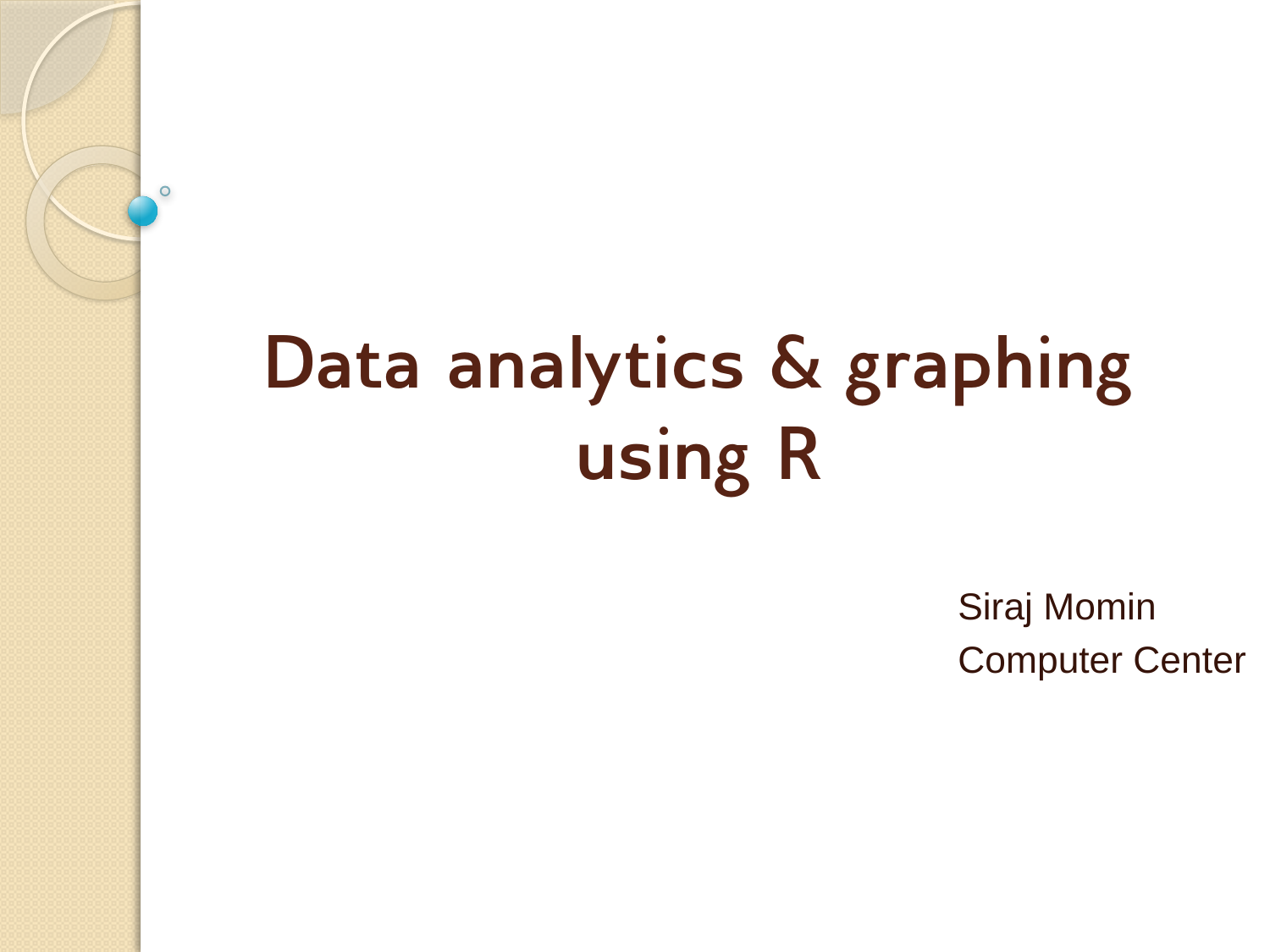

# Data analytics & graphing using R
Siraj Momin
Computer Center